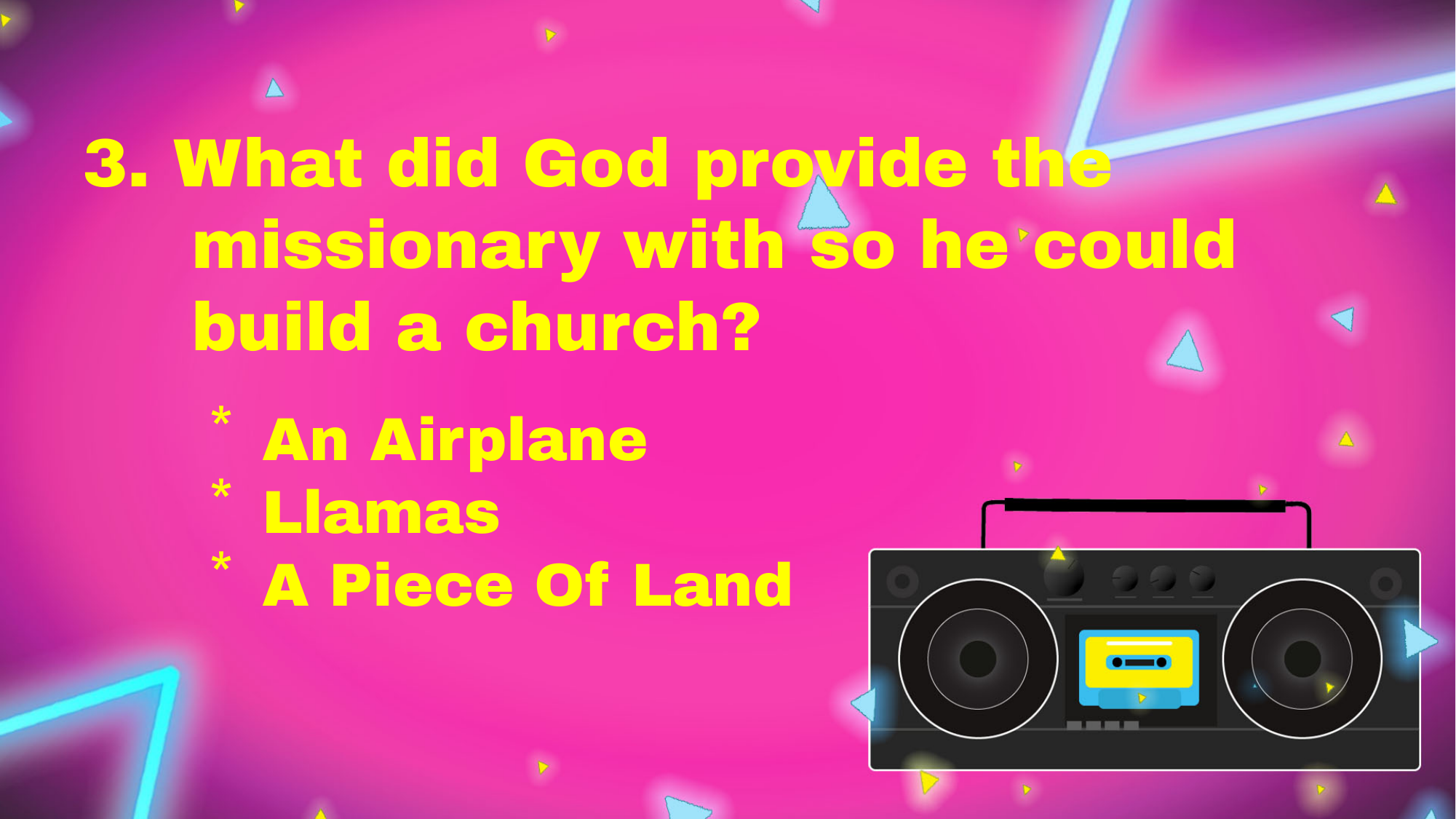

3. What did God provide the
	missionary with so he could
	build a church?

An Airplane
Llamas
A Piece Of Land